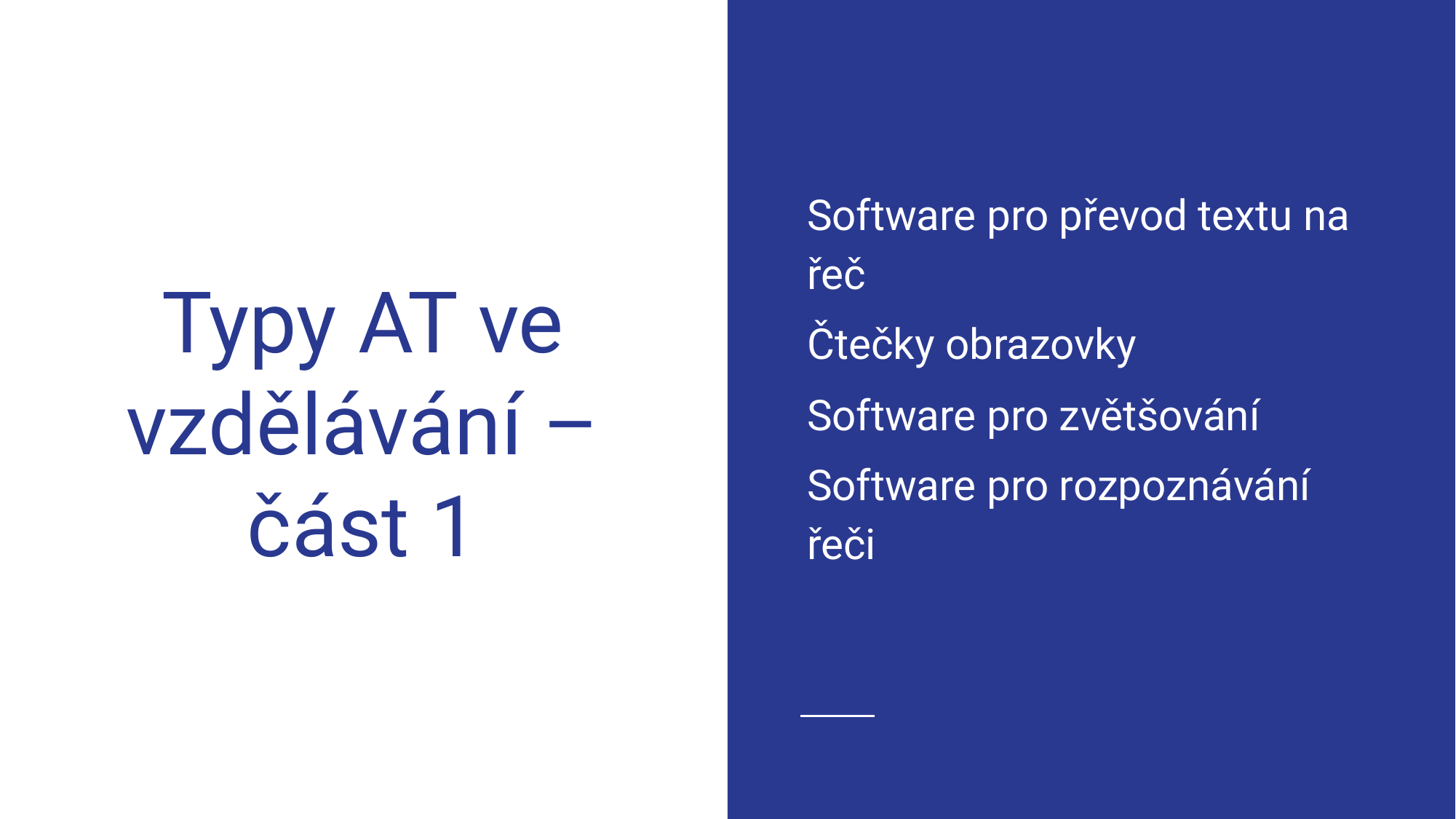

Software pro převod textu na řeč
Čtečky obrazovky
Software pro zvětšování
Software pro rozpoznávání řeči

# Typy AT ve vzdělávání – část 1